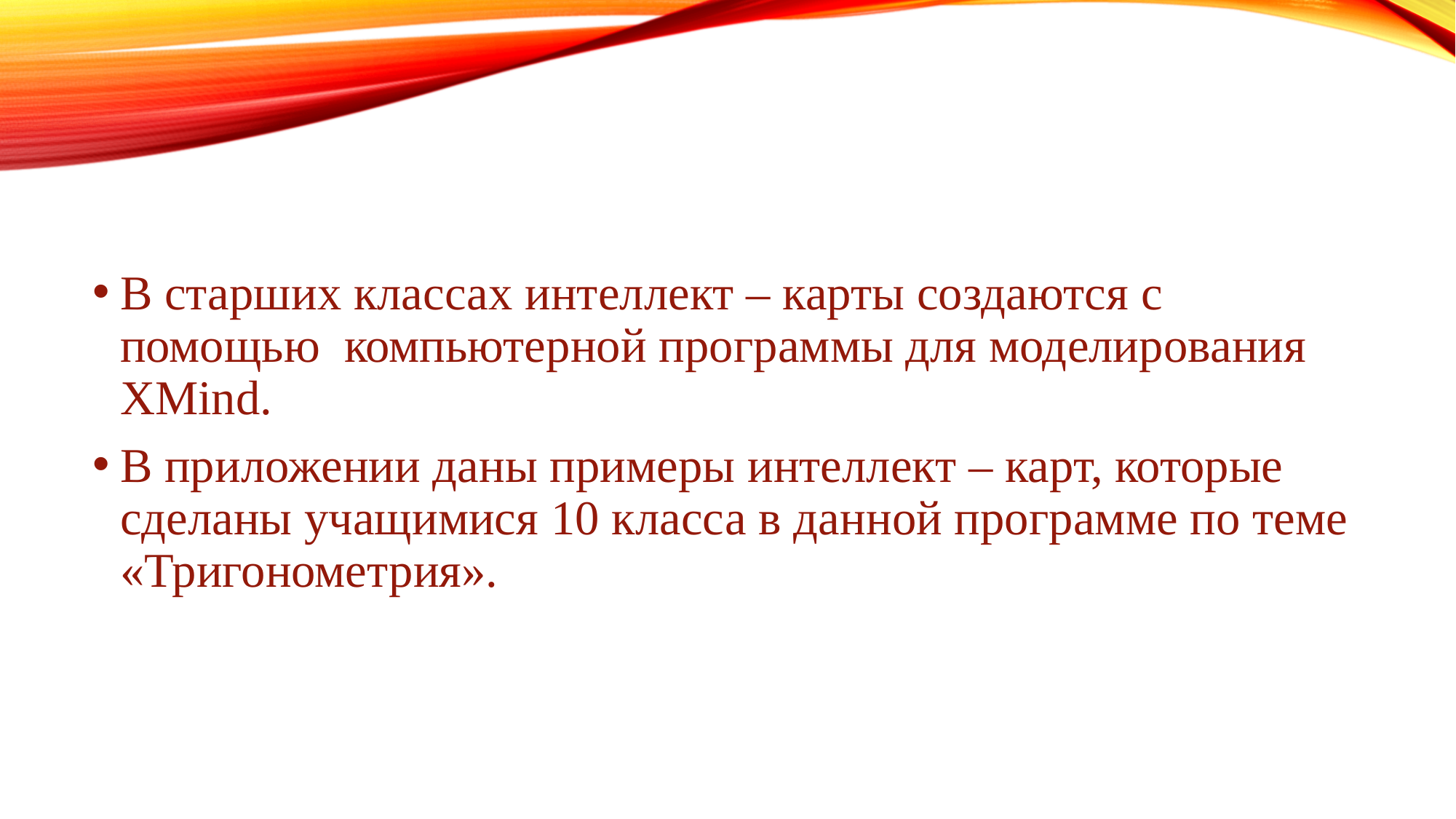

#
В старших классах интеллект – карты создаются с помощью  компьютерной программы для моделирования XMind.
В приложении даны примеры интеллект – карт, которые сделаны учащимися 10 класса в данной программе по теме «Тригонометрия».